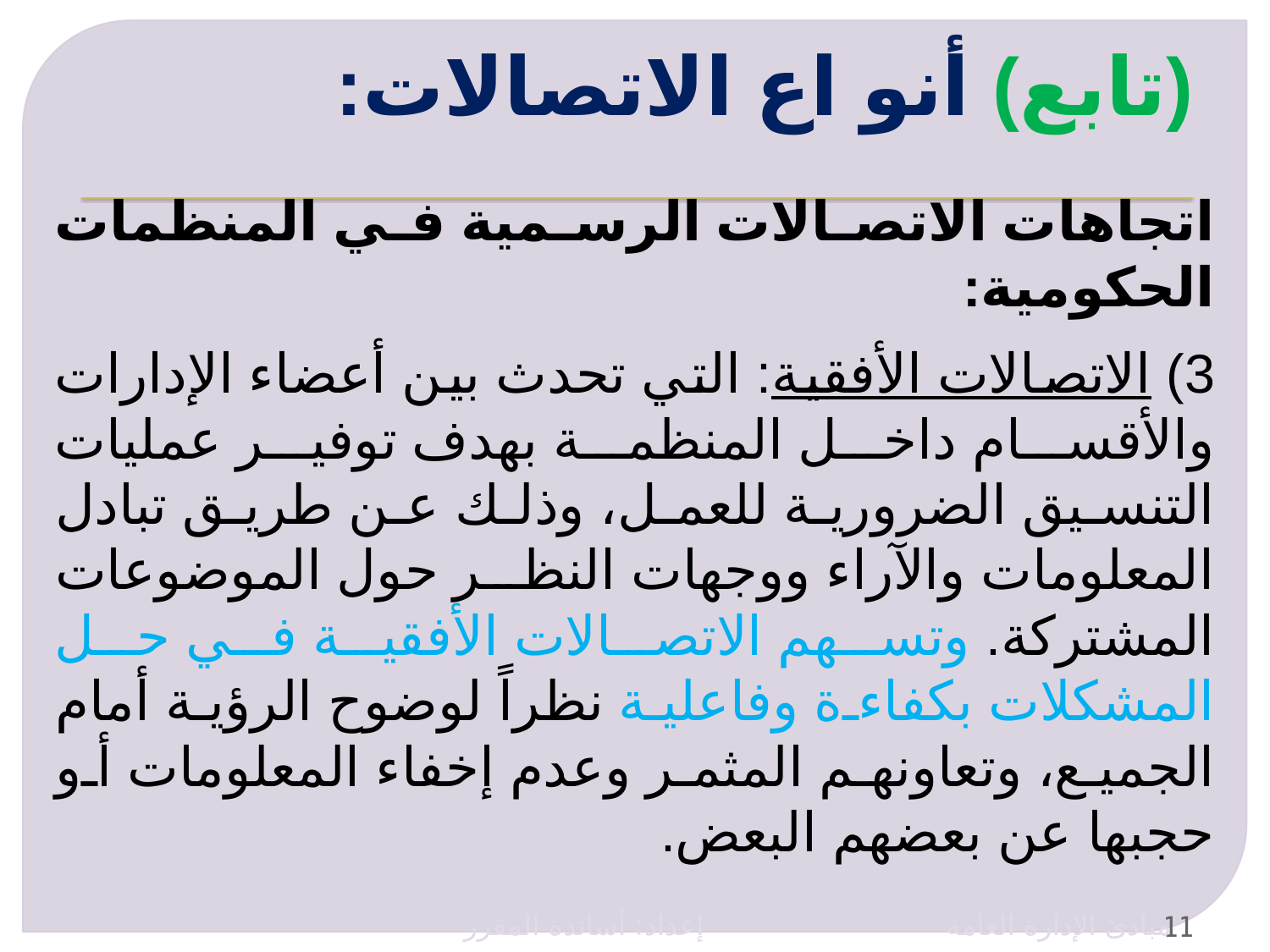

# (تابع) أنو اع الاتصالات:
اتجاهات الاتصالات الرسمية في المنظمات الحكومية:

3) الاتصالات الأفقية: التي تحدث بين أعضاء الإدارات والأقسام داخل المنظمة بهدف توفير عمليات التنسيق الضرورية للعمل، وذلك عن طريق تبادل المعلومات والآراء ووجهات النظر حول الموضوعات المشتركة. وتسهم الاتصالات الأفقية في حل المشكلات بكفاءة وفاعلية نظراً لوضوح الرؤية أمام الجميع، وتعاونهم المثمر وعدم إخفاء المعلومات أو حجبها عن بعضهم البعض.

مبادئ الإدارة العامة                            إعداد: أساتذة المقرر
11